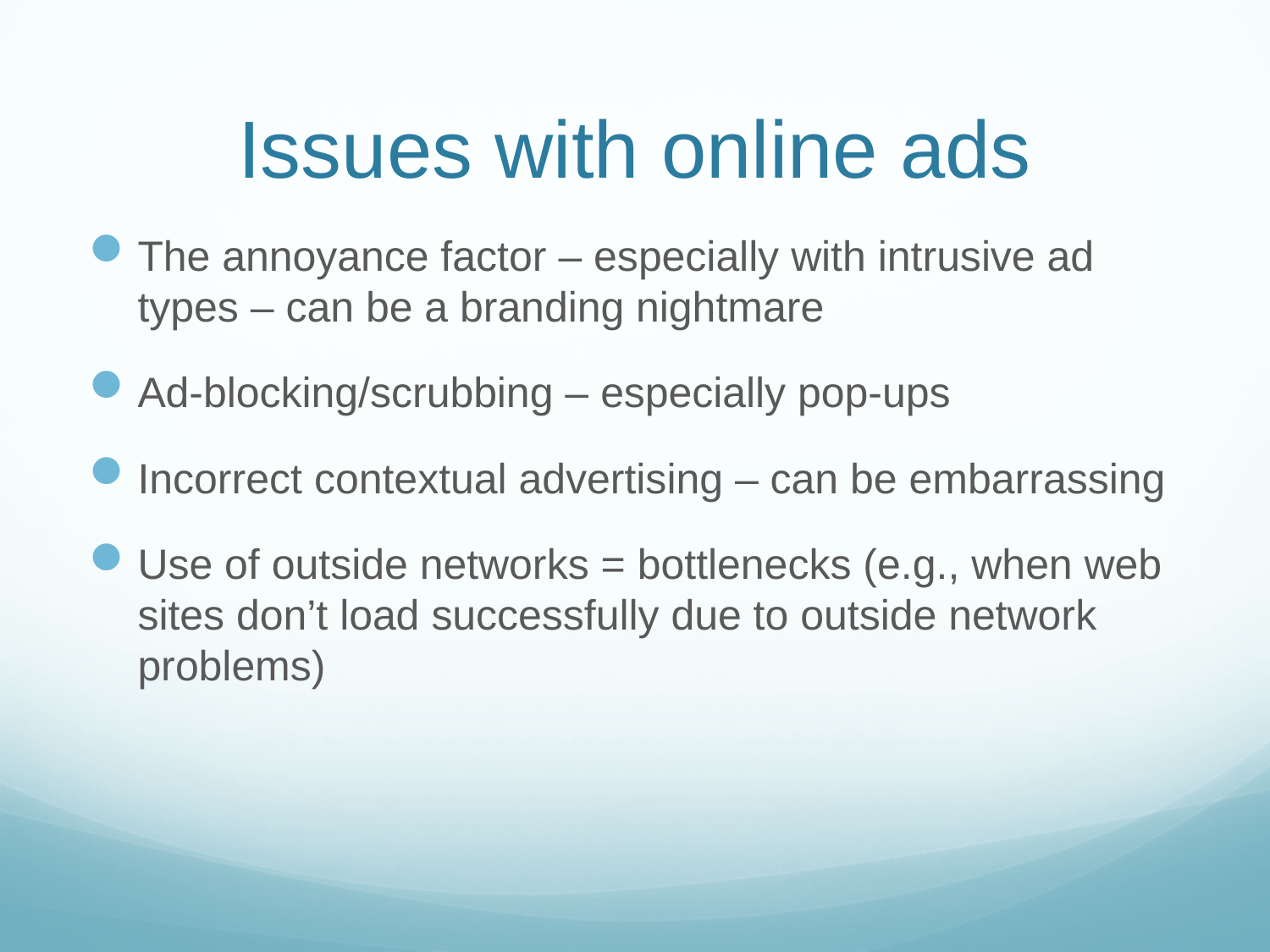

# Issues with online ads
The annoyance factor – especially with intrusive ad types – can be a branding nightmare
Ad-blocking/scrubbing – especially pop-ups
Incorrect contextual advertising – can be embarrassing
Use of outside networks = bottlenecks (e.g., when web sites don’t load successfully due to outside network problems)